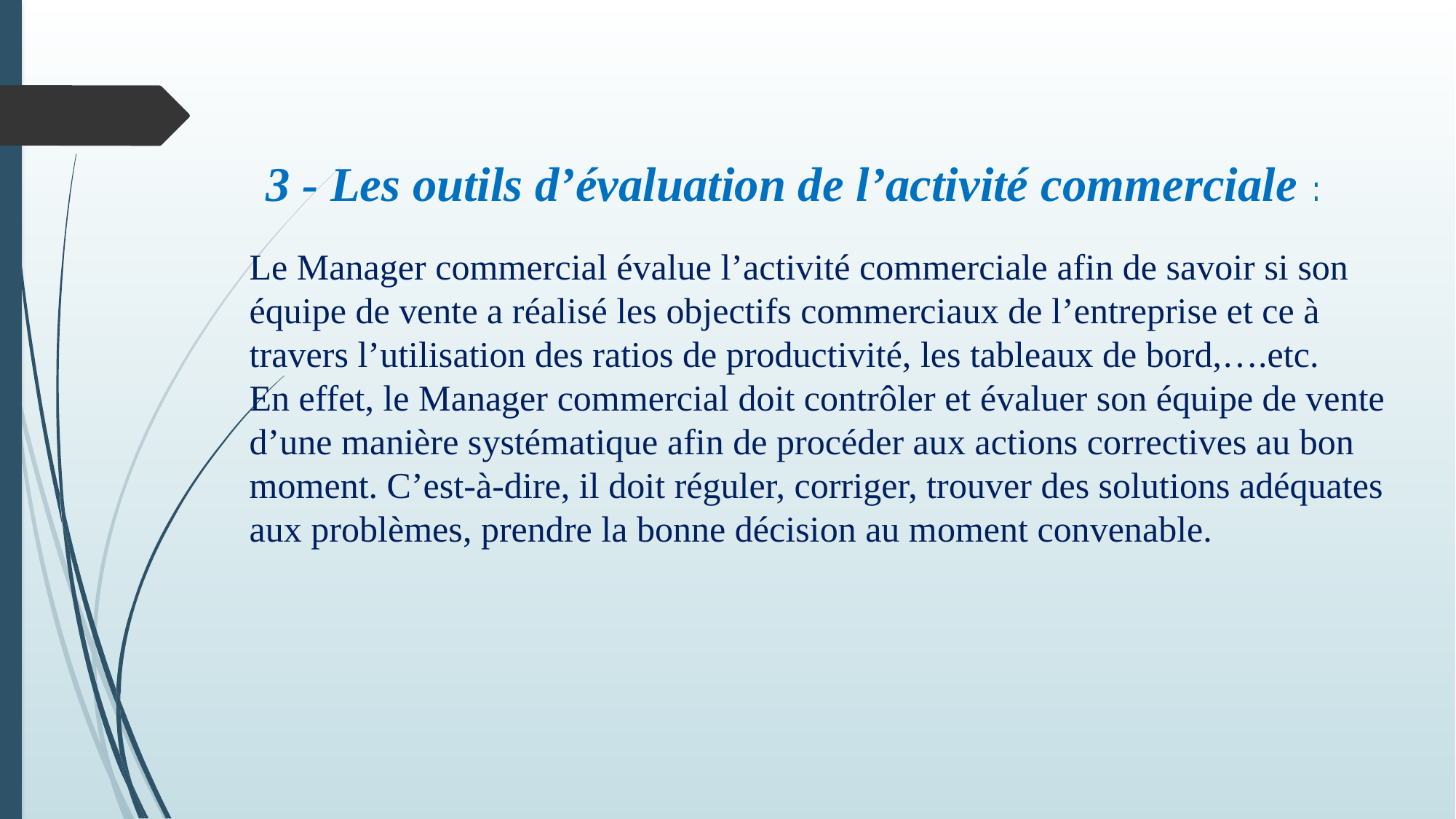

3 - Les outils d’évaluation de l’activité commerciale :
Le Manager commercial évalue l’activité commerciale afin de savoir si son équipe de vente a réalisé les objectifs commerciaux de l’entreprise et ce à travers l’utilisation des ratios de productivité, les tableaux de bord,….etc.
En effet, le Manager commercial doit contrôler et évaluer son équipe de vente d’une manière systématique afin de procéder aux actions correctives au bon moment. C’est-à-dire, il doit réguler, corriger, trouver des solutions adéquates aux problèmes, prendre la bonne décision au moment convenable.